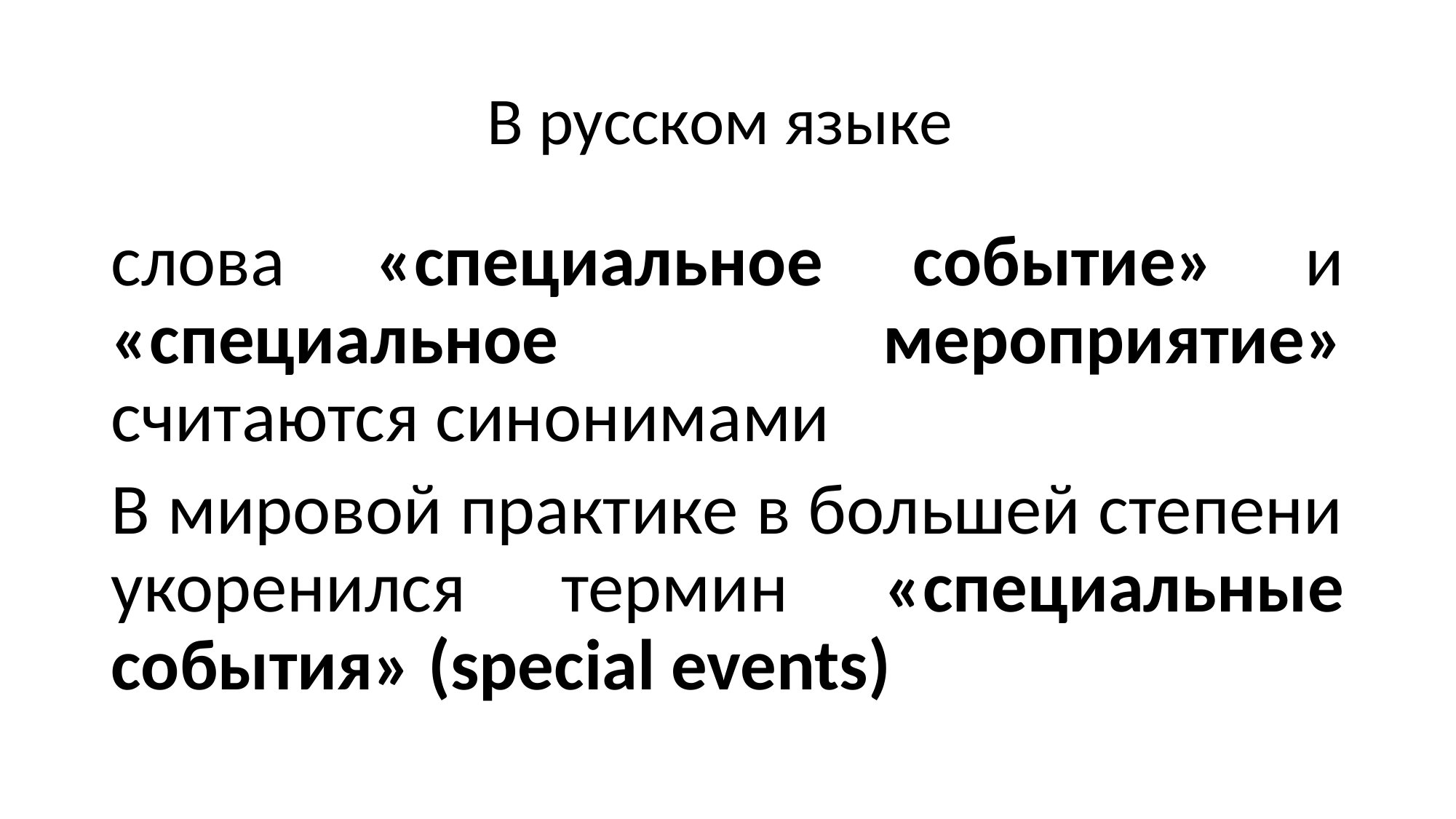

# В русском языке
слова «специальное событие» и «специальное мероприятие» считаются синонимами
В мировой практике в большей степени укоренился термин «специальные события» (special events)